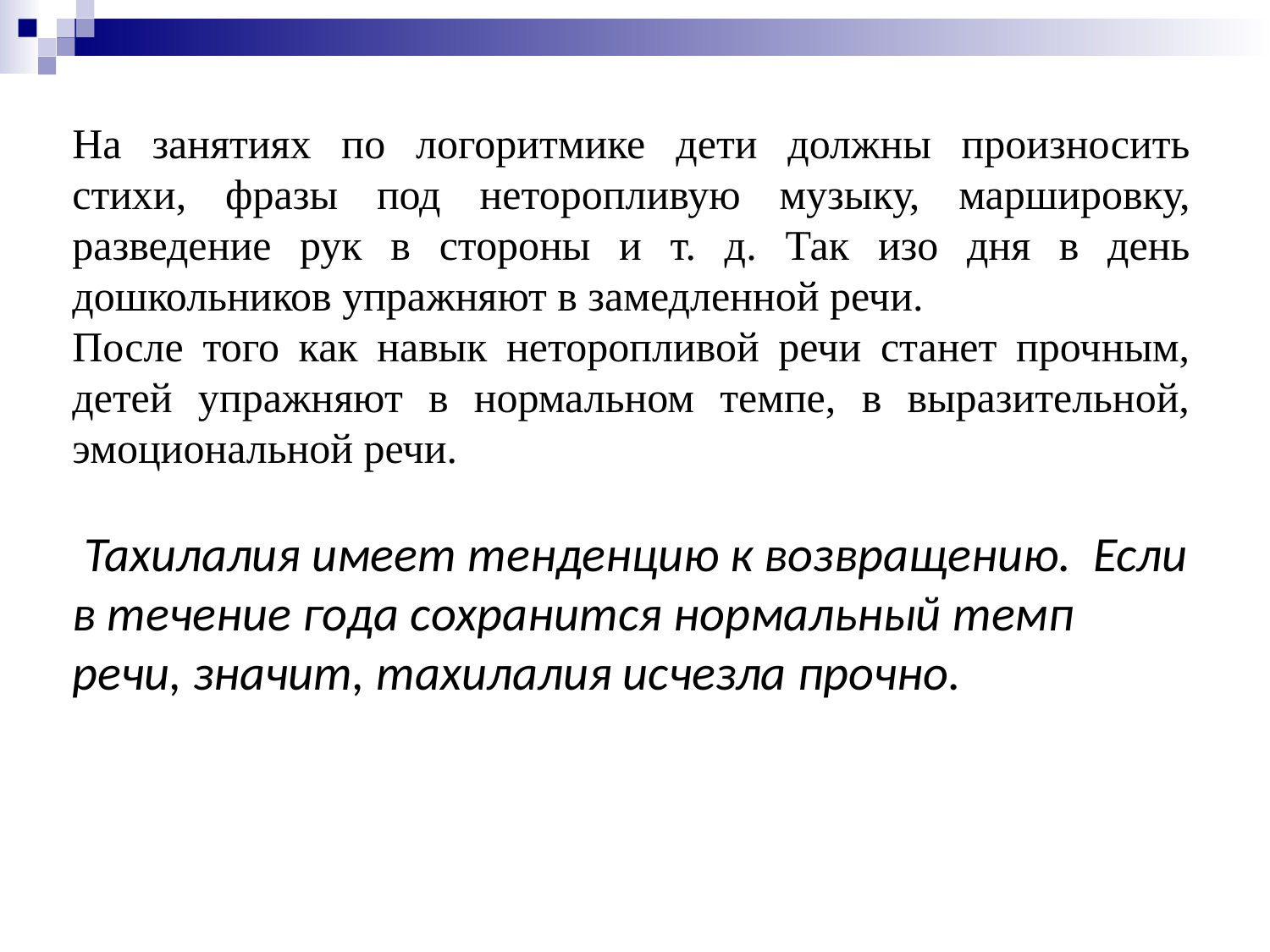

На занятиях по логоритмике дети должны произносить стихи, фразы под неторопливую музыку, маршировку, разведение рук в стороны и т. д. Так изо дня в день дошкольников упражняют в замедленной речи.
После того как навык неторопливой речи станет прочным, детей упражняют в нормальном темпе, в выразительной, эмоциональной речи.

 Тахилалия имеет тенденцию к возвращению.  Если в течение года сохранится нормальный темп речи, значит, тахилалия исчезла прочно.